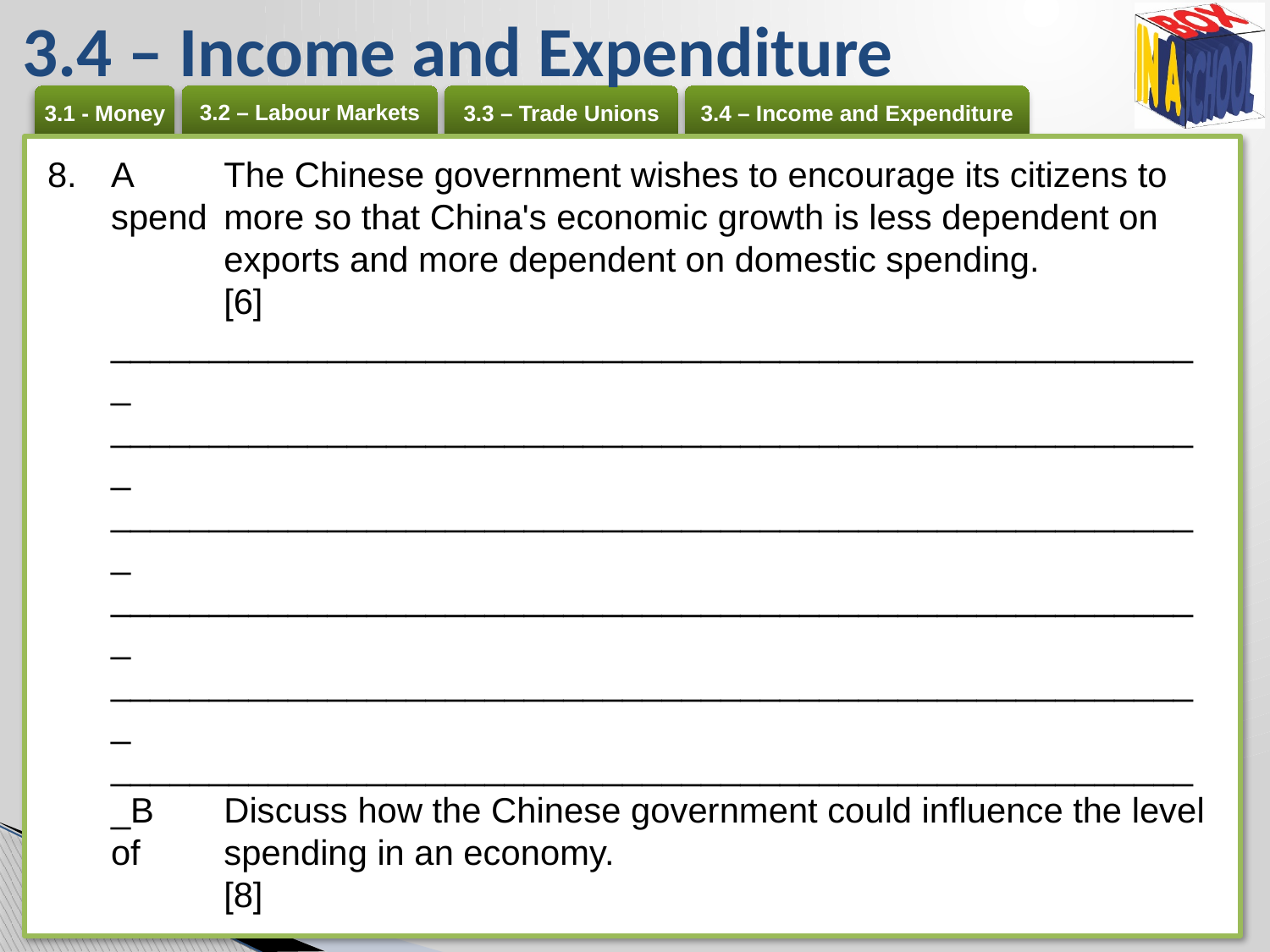

# 3.4 – Income and Expenditure
A	The Chinese government wishes to encourage its citizens to spend 	more so that China's economic growth is less dependent on 	exports and more dependent on domestic spending.	[6]
________________________________________________________ ________________________________________________________ ________________________________________________________ ________________________________________________________ ________________________________________________________ ________________________________________________________B 	Discuss how the Chinese government could influence the level of 	spending in an economy. 	[8]
________________________________________________________ ________________________________________________________ ________________________________________________________ ________________________________________________________ ________________________________________________________ ________________________________________________________ ________________________________________________________